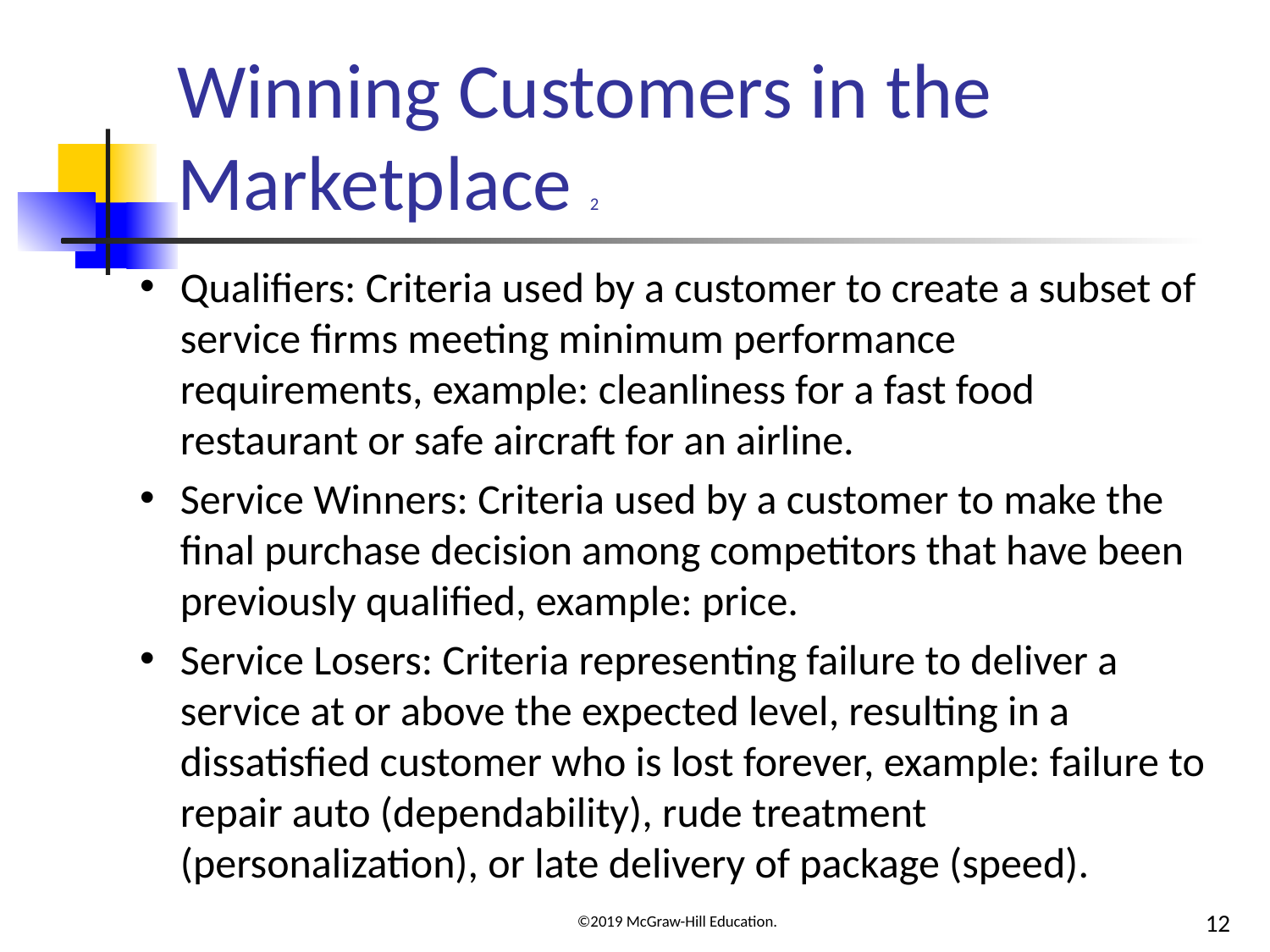

# Winning Customers in the Marketplace 2
Qualifiers: Criteria used by a customer to create a subset of service firms meeting minimum performance requirements, example: cleanliness for a fast food restaurant or safe aircraft for an airline.
Service Winners: Criteria used by a customer to make the final purchase decision among competitors that have been previously qualified, example: price.
Service Losers: Criteria representing failure to deliver a service at or above the expected level, resulting in a dissatisfied customer who is lost forever, example: failure to repair auto (dependability), rude treatment (personalization), or late delivery of package (speed).